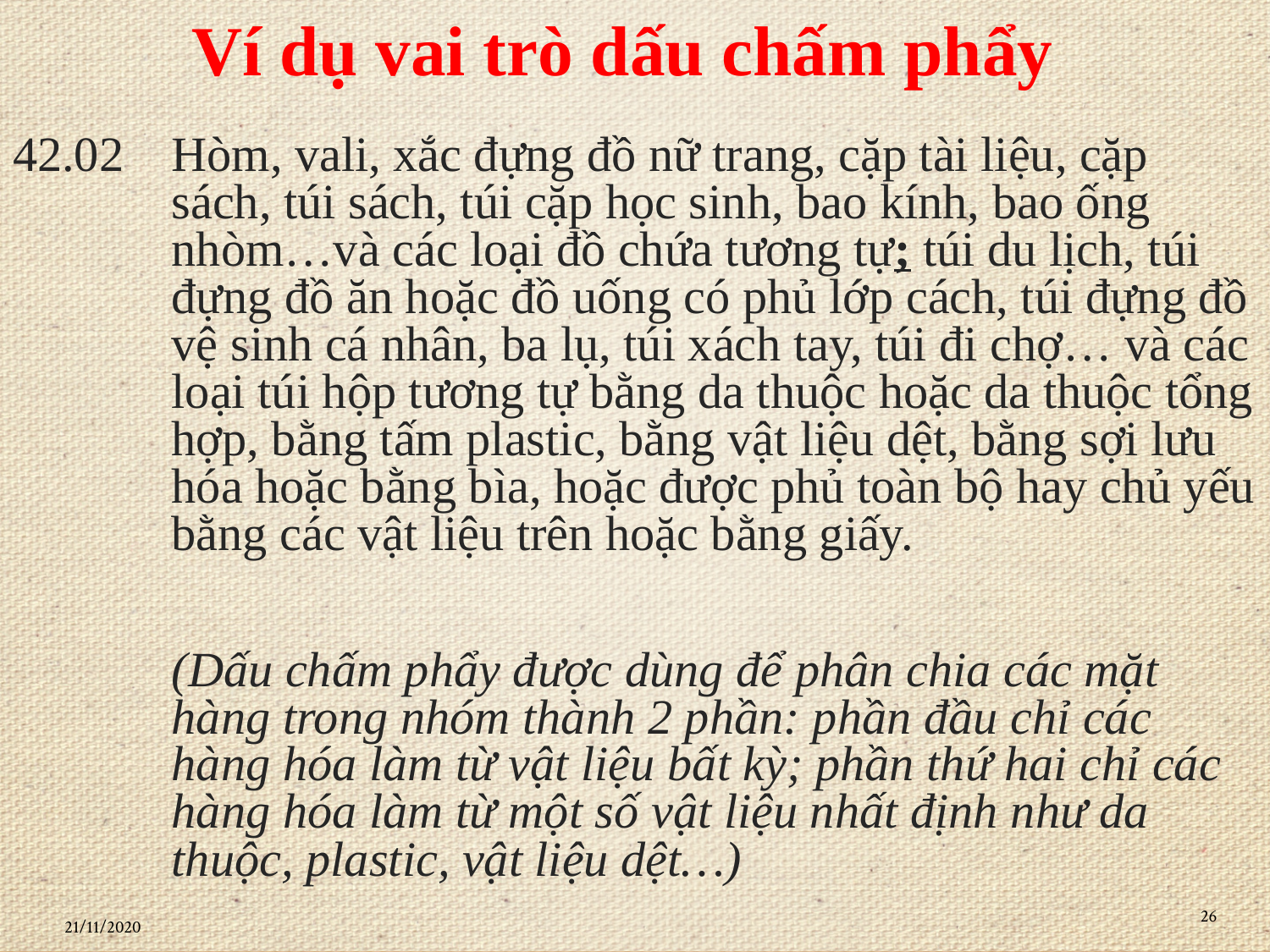

# Ví dụ vai trò dấu chấm phẩy

42.02	Hòm, vali, xắc đựng đồ nữ trang, cặp tài liệu, cặp sách, túi sách, túi cặp học sinh, bao kính, bao ống nhòm…và các loại đồ chứa tương tự; túi du lịch, túi đựng đồ ăn hoặc đồ uống có phủ lớp cách, túi đựng đồ vệ sinh cá nhân, ba lụ, túi xách tay, túi đi chợ… và các loại túi hộp tương tự bằng da thuộc hoặc da thuộc tổng hợp, bằng tấm plastic, bằng vật liệu dệt, bằng sợi lưu hóa hoặc bằng bìa, hoặc được phủ toàn bộ hay chủ yếu bằng các vật liệu trên hoặc bằng giấy.

	(Dấu chấm phẩy được dùng để phân chia các mặt hàng trong nhóm thành 2 phần: phần đầu chỉ các hàng hóa làm từ vật liệu bất kỳ; phần thứ hai chỉ các hàng hóa làm từ một số vật liệu nhất định như da thuộc, plastic, vật liệu dệt…)
26
21/11/2020